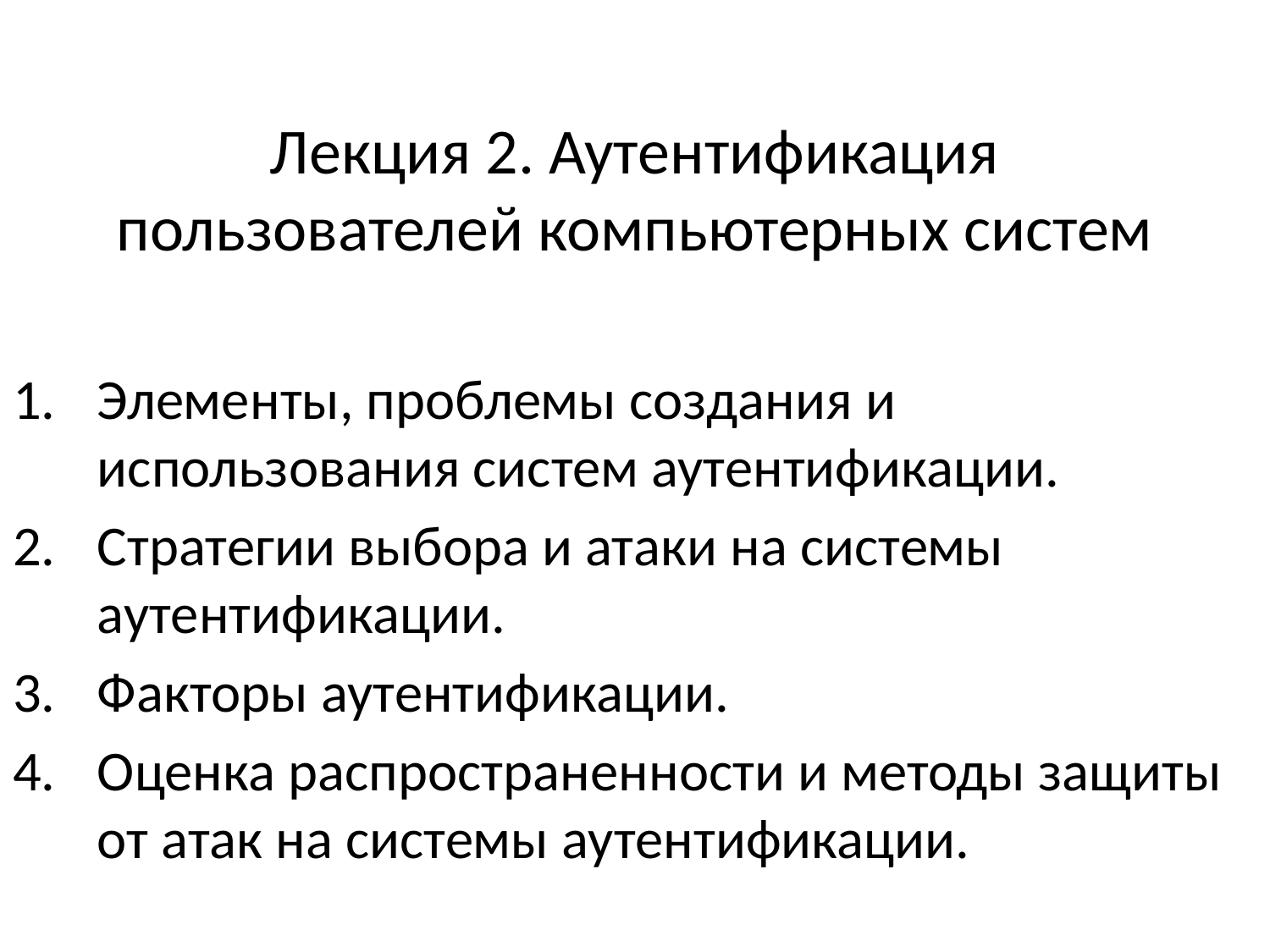

# Лекция 2. Аутентификация пользователей компьютерных систем
Элементы, проблемы создания и использования систем аутентификации.
Стратегии выбора и атаки на системы аутентификации.
Факторы аутентификации.
Оценка распространенности и методы защиты от атак на системы аутентификации.